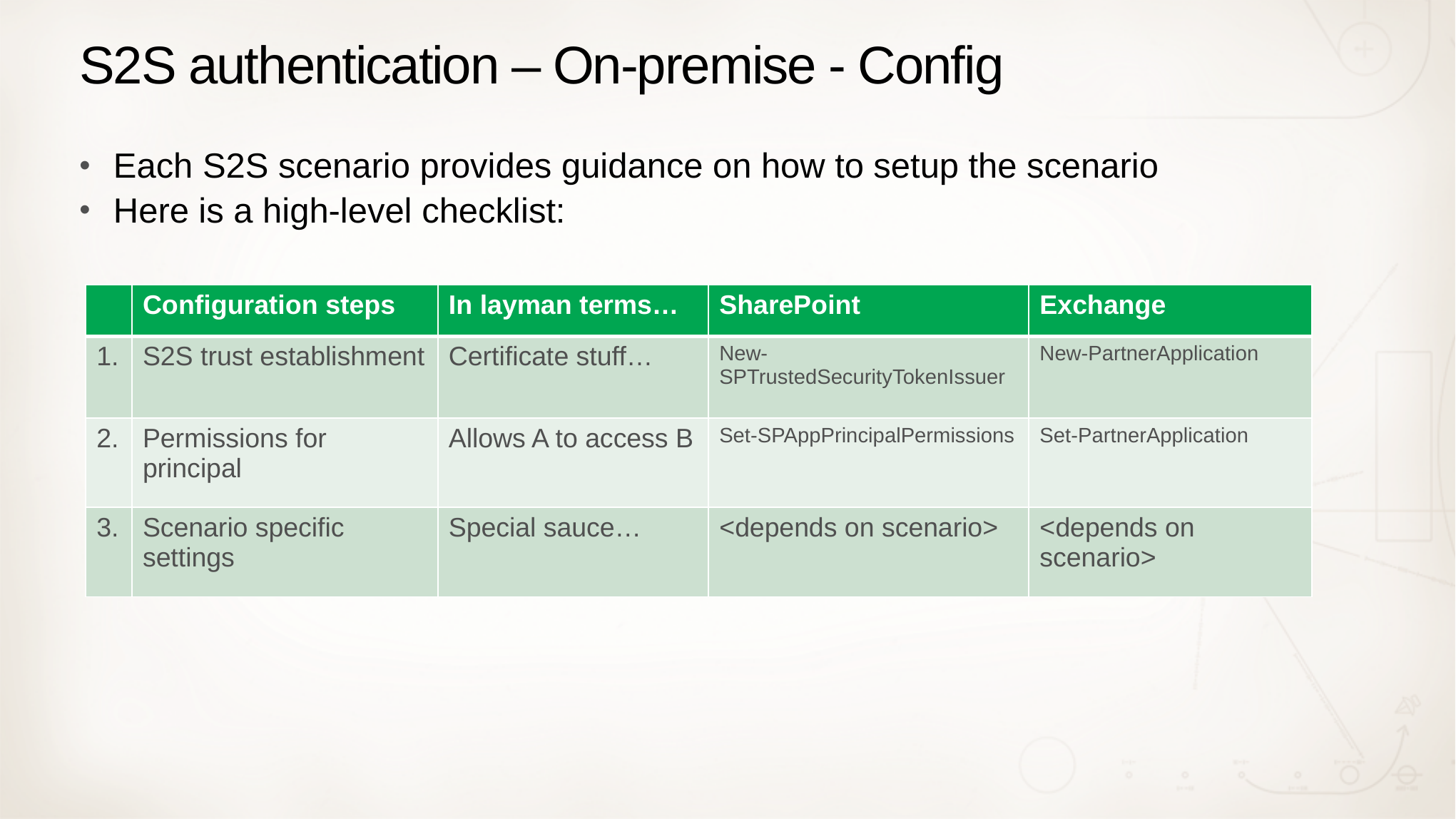

# S2S authentication – On-premise - Config
Each S2S scenario provides guidance on how to setup the scenario
Here is a high-level checklist:
|  | Configuration steps | In layman terms… | SharePoint | Exchange |
| --- | --- | --- | --- | --- |
| 1. | S2S trust establishment | Certificate stuff… | New-SPTrustedSecurityTokenIssuer | New-PartnerApplication |
| 2. | Permissions for principal | Allows A to access B | Set-SPAppPrincipalPermissions | Set-PartnerApplication |
| 3. | Scenario specific settings | Special sauce… | <depends on scenario> | <depends on scenario> |